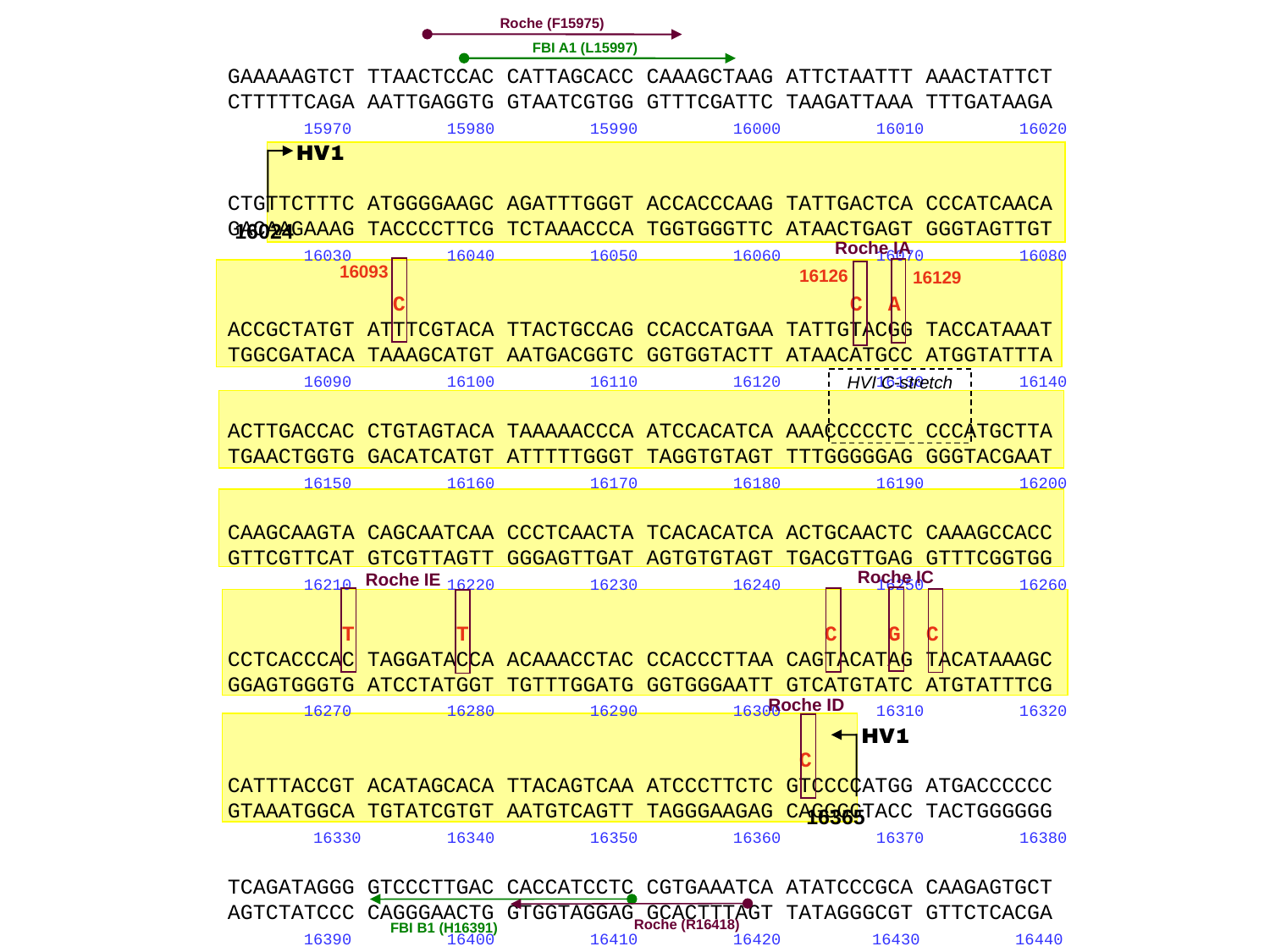

Roche (F15975)

GAAAAAGTCT TTAACTCCAC CATTAGCACC CAAAGCTAAG ATTCTAATTT AAACTATTCT
CTTTTTCAGA AATTGAGGTG GTAATCGTGG GTTTCGATTC TAAGATTAAA TTTGATAAGA
      15970          15980          15990          16000          16010          16020

CTGTTCTTTC ATGGGGAAGC AGATTTGGGT ACCACCCAAG TATTGACTCA CCCATCAACA
GACAAGAAAG TACCCCTTCG TCTAAACCCA TGGTGGGTTC ATAACTGAGT GGGTAGTTGT
      16030          16040          16050          16060          16070          16080

	   C 	                             C  A
ACCGCTATGT ATTTCGTACA TTACTGCCAG CCACCATGAA TATTGTACGG TACCATAAAT
TGGCGATACA TAAAGCATGT AATGACGGTC GGTGGTACTT ATAACATGCC ATGGTATTTA
      16090          16100          16110          16120          16130          16140

ACTTGACCAC CTGTAGTACA TAAAAACCCA ATCCACATCA AAACCCCCTC CCCATGCTTA
TGAACTGGTG GACATCATGT ATTTTTGGGT TAGGTGTAGT TTTGGGGGAG GGGTACGAAT
      16150          16160          16170          16180          16190          16200

CAAGCAAGTA CAGCAATCAA CCCTCAACTA TCACACATCA ACTGCAACTC CAAAGCCACC
GTTCGTTCAT GTCGTTAGTT GGGAGTTGAT AGTGTGTAGT TGACGTTGAG GTTTCGGTGG
      16210          16220          16230          16240          16250          16260

         T        T		    	       C    G  C
CCTCACCCAC TAGGATACCA ACAAACCTAC CCACCCTTAA CAGTACATAG TACATAAAGC
GGAGTGGGTG ATCCTATGGT TGTTTGGATG GGTGGGAATT GTCATGTATC ATGTATTTCG
      16270          16280          16290          16300          16310          16320

			               C
CATTTACCGT ACATAGCACA TTACAGTCAA ATCCCTTCTC GTCCCCATGG ATGACCCCCC
GTAAATGGCA TGTATCGTGT AATGTCAGTT TAGGGAAGAG CAGGGGTACC TACTGGGGGG
         16330         16340          16350          16360          16370          16380

TCAGATAGGG GTCCCTTGAC CACCATCCTC CGTGAAATCA ATATCCCGCA CAAGAGTGCT
AGTCTATCCC CAGGGAACTG GTGGTAGGAG GCACTTTAGT TATAGGGCGT GTTCTCACGA
      16390          16400          16410          16420      	 16430          16440
FBI A1 (L15997)

HV1

Roche IA
16093

16126

16129

HVI C-stretch

Roche IC
Roche IE

Roche ID

HV1

Roche (R16418)
FBI B1 (H16391)
Hypervariable Region I
16024-16365

342 bp examined
16024
SSO Probes
16093
16126
16129
16270
16278
16304
16309
16311
16362
Only 9 sites examined
16365